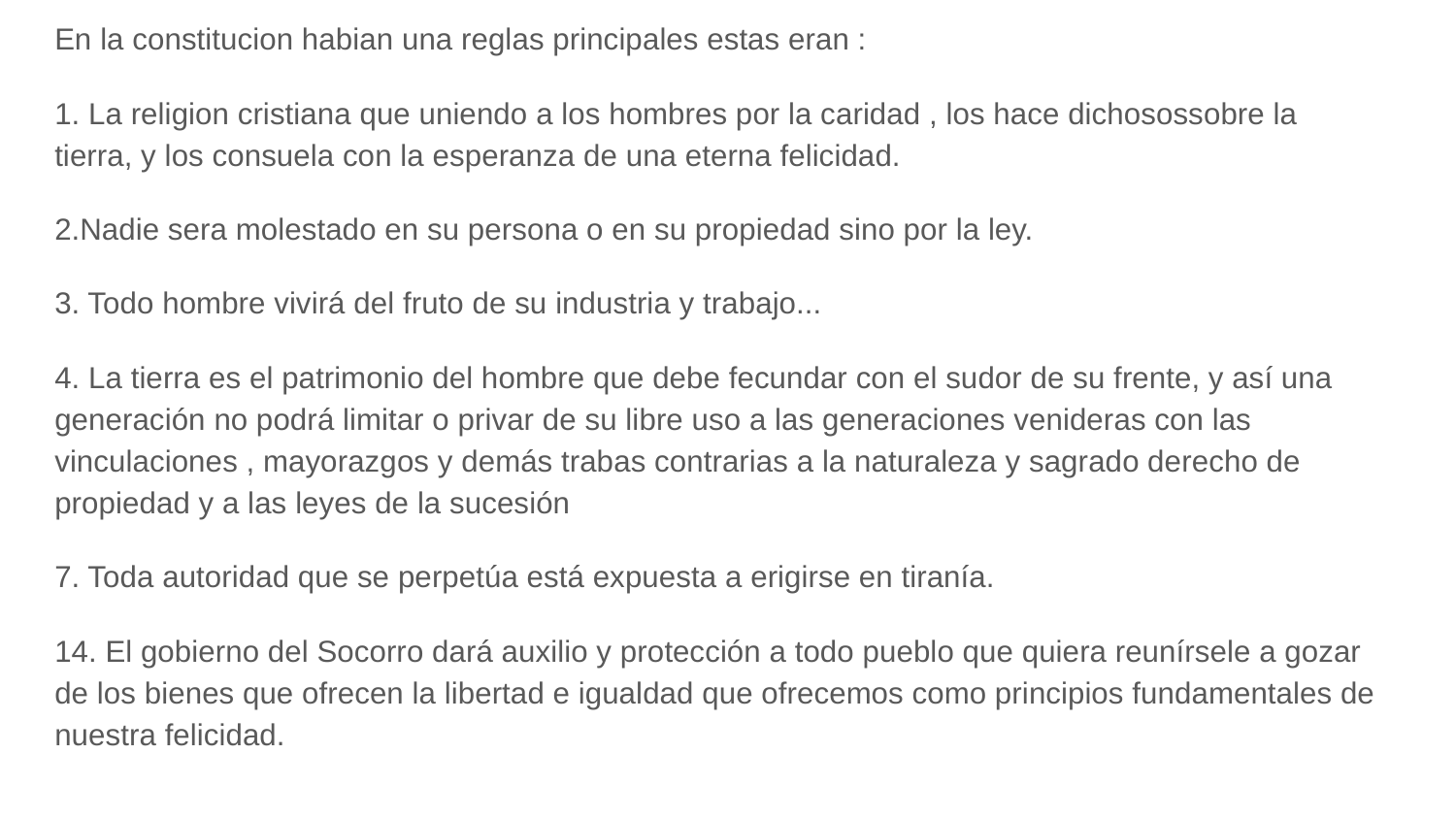

En la constitucion habian una reglas principales estas eran :
1. La religion cristiana que uniendo a los hombres por la caridad , los hace dichosossobre la tierra, y los consuela con la esperanza de una eterna felicidad.
2.Nadie sera molestado en su persona o en su propiedad sino por la ley.
3. Todo hombre vivirá del fruto de su industria y trabajo...
4. La tierra es el patrimonio del hombre que debe fecundar con el sudor de su frente, y así una generación no podrá limitar o privar de su libre uso a las generaciones venideras con las vinculaciones , mayorazgos y demás trabas contrarias a la naturaleza y sagrado derecho de propiedad y a las leyes de la sucesión
7. Toda autoridad que se perpetúa está expuesta a erigirse en tiranía.
14. El gobierno del Socorro dará auxilio y protección a todo pueblo que quiera reunírsele a gozar de los bienes que ofrecen la libertad e igualdad que ofrecemos como principios fundamentales de nuestra felicidad.
#